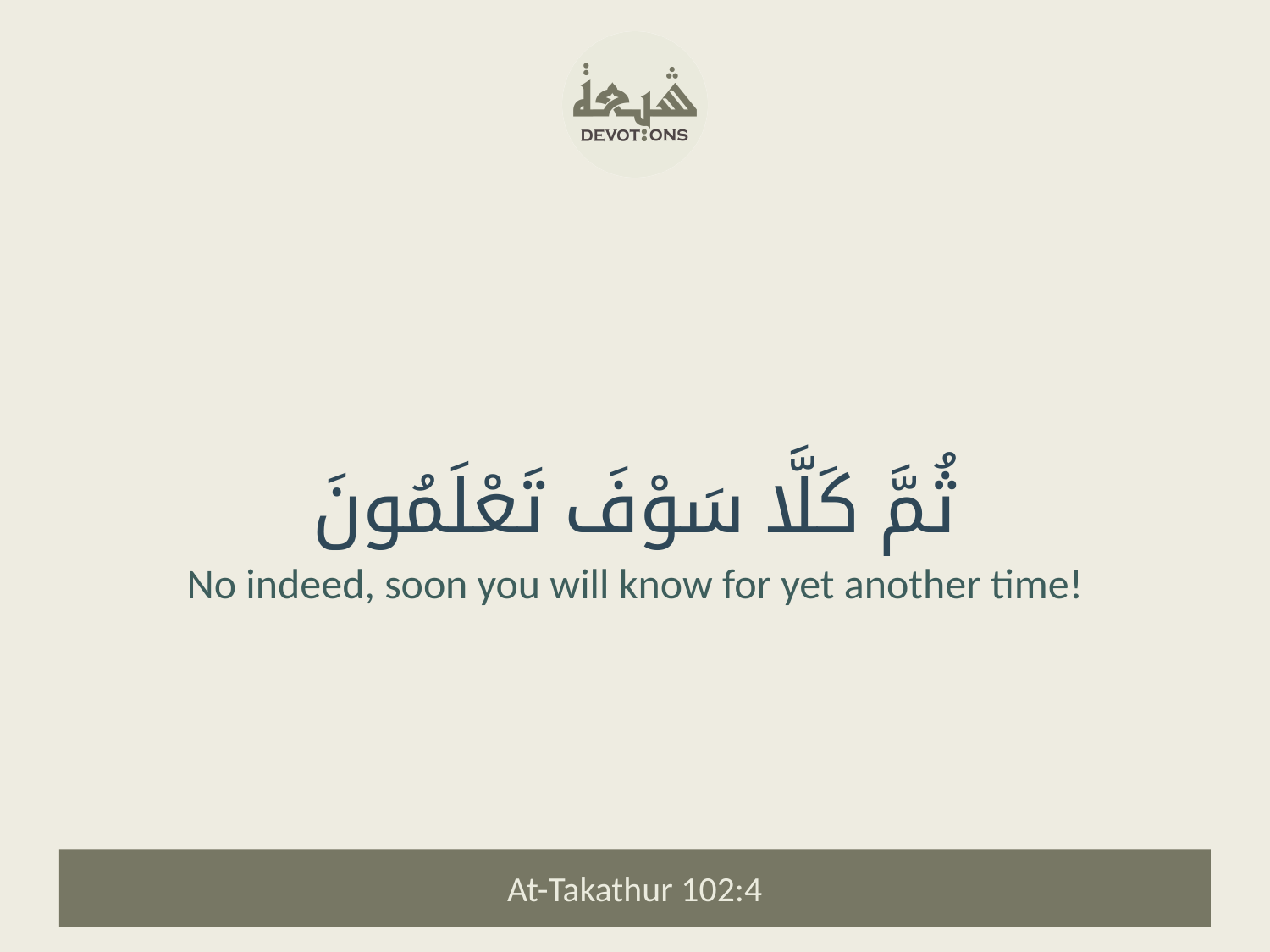

ثُمَّ كَلَّا سَوْفَ تَعْلَمُونَ
No indeed, soon you will know for yet another time!
At-Takathur 102:4